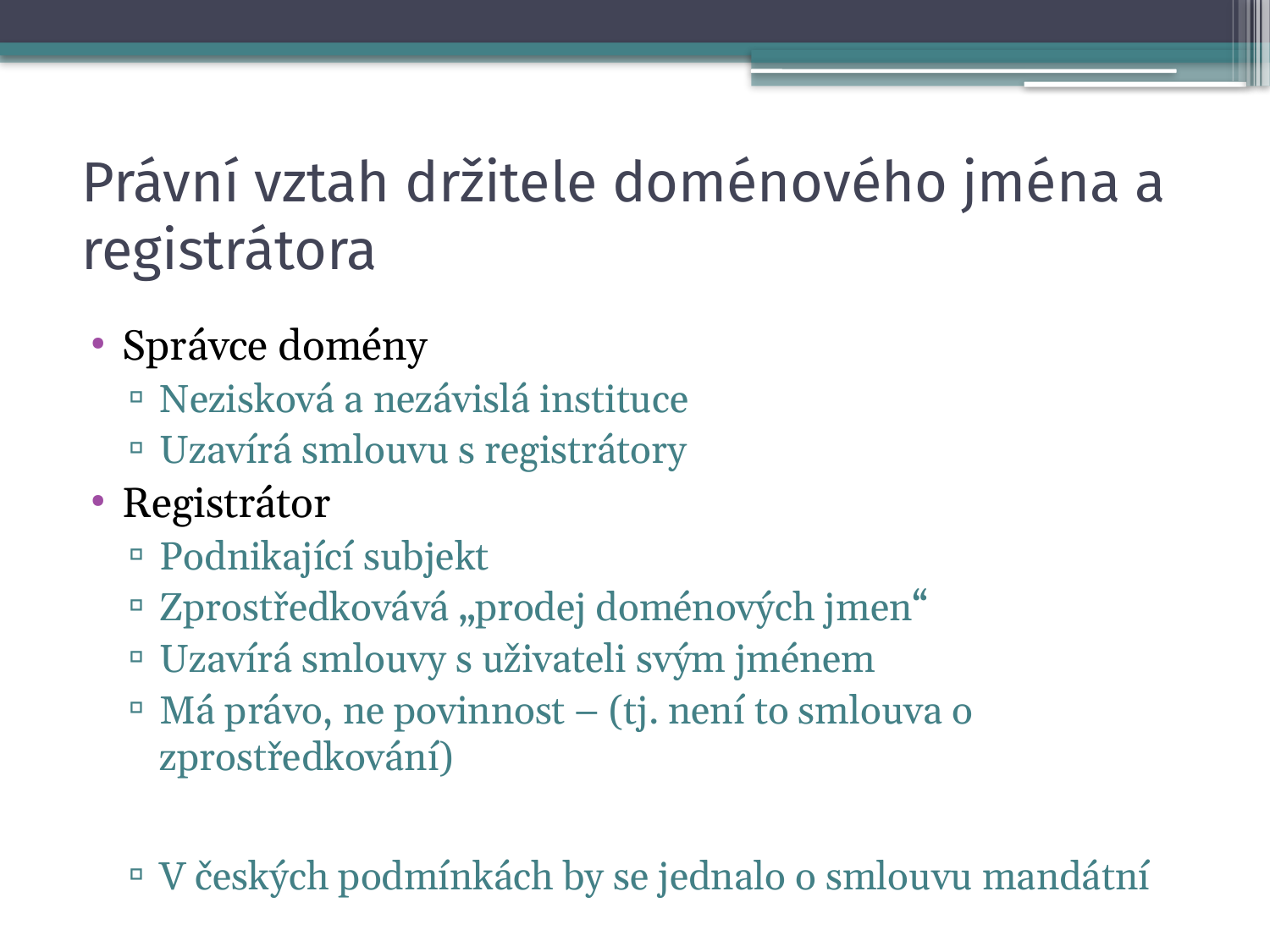

# Právní vztah držitele doménového jména a registrátora
Správce domény
Nezisková a nezávislá instituce
Uzavírá smlouvu s registrátory
Registrátor
Podnikající subjekt
Zprostředkovává „prodej doménových jmen“
Uzavírá smlouvy s uživateli svým jménem
Má právo, ne povinnost – (tj. není to smlouva o zprostředkování)

V českých podmínkách by se jednalo o smlouvu mandátní